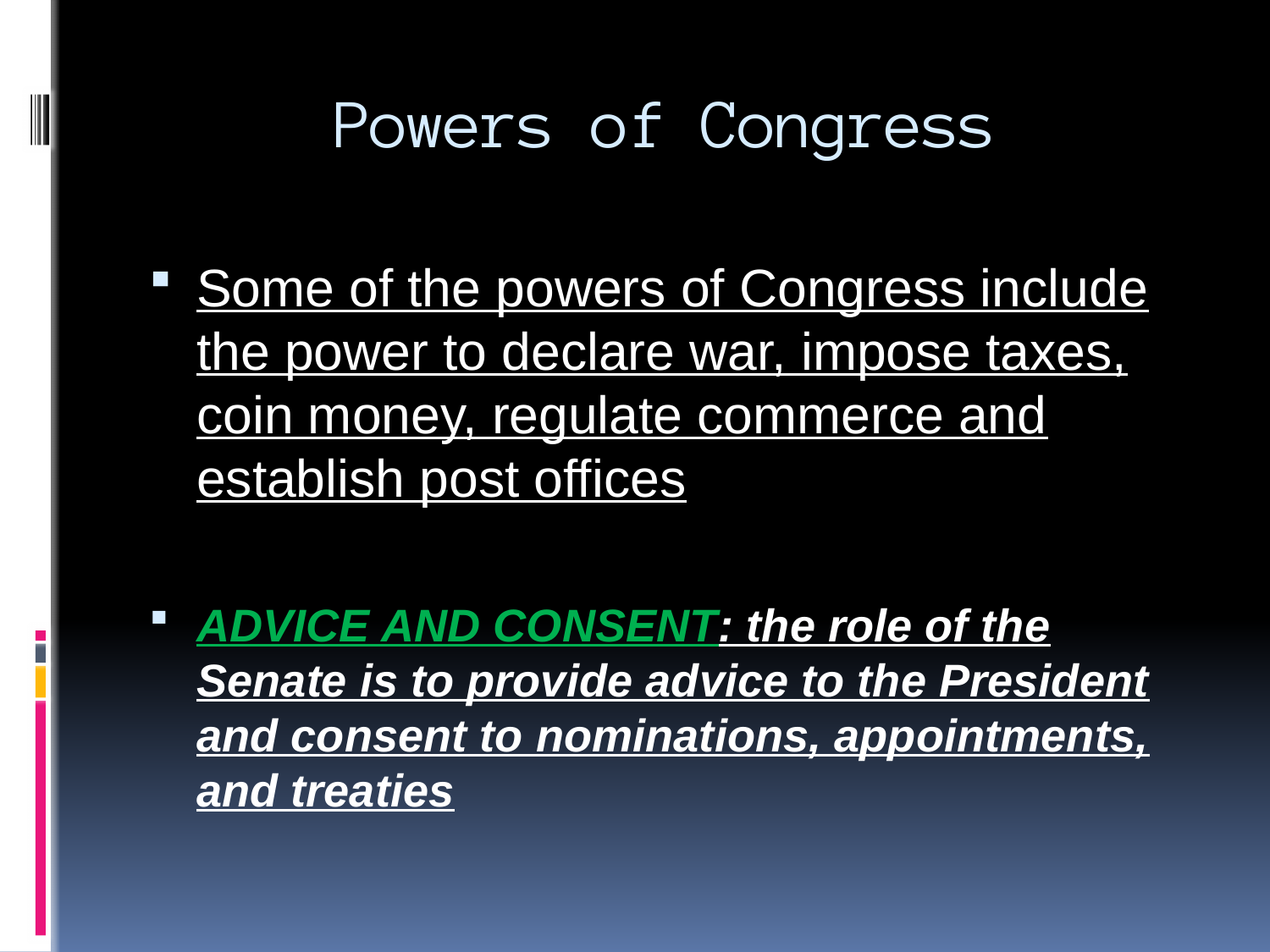

# Powers of Congress
Some of the powers of Congress include the power to declare war, impose taxes, coin money, regulate commerce and establish post offices

ADVICE AND CONSENT: the role of the Senate is to provide advice to the President and consent to nominations, appointments, and treaties